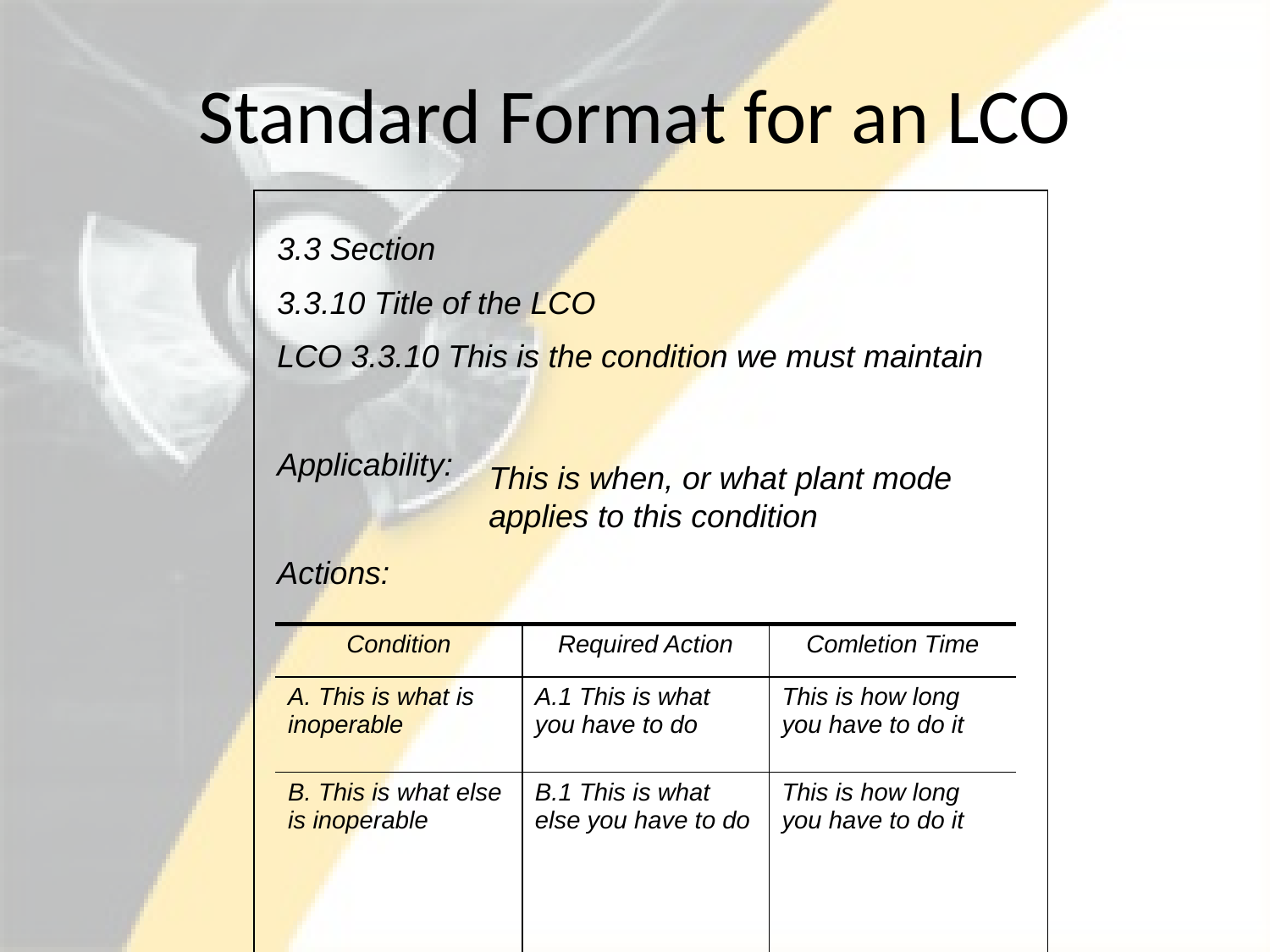

# Standard Format for an LCO

3.3 Section
3.3.10 Title of the LCO
LCO 3.3.10 This is the condition we must maintain

Applicability:

Actions:

This is when, or what plant mode applies to this condition
| Condition | Required Action | Comletion Time |
| --- | --- | --- |
| A. This is what is inoperable | A.1 This is what you have to do | This is how long you have to do it |
| B. This is what else is inoperable | B.1 This is what else you have to do | This is how long you have to do it |